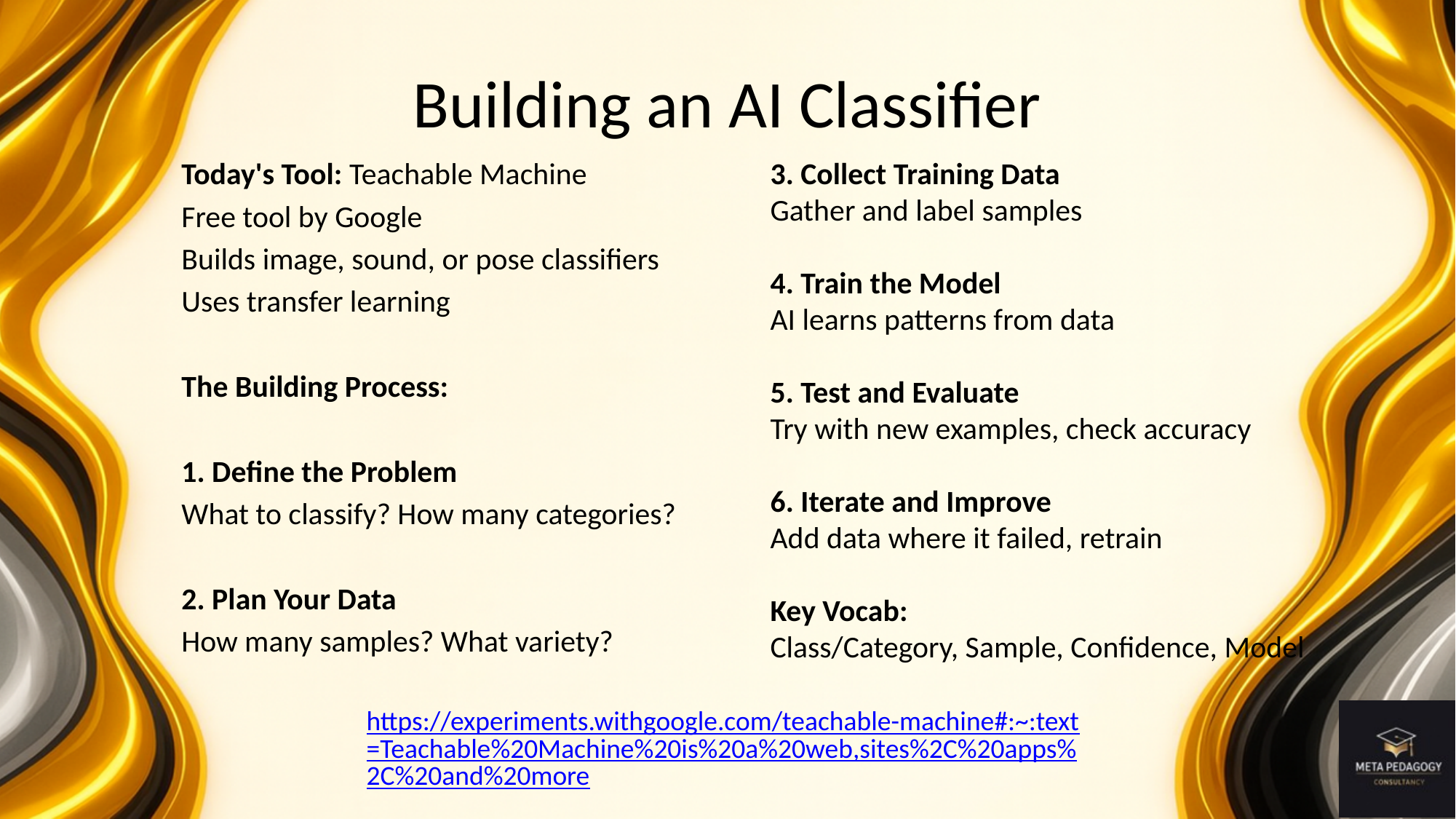

# Building an AI Classifier
Today's Tool: Teachable Machine
Free tool by Google
Builds image, sound, or pose classifiers
Uses transfer learning

The Building Process:

1. Define the Problem
What to classify? How many categories?

2. Plan Your Data
How many samples? What variety?
3. Collect Training Data
Gather and label samples

4. Train the Model
AI learns patterns from data

5. Test and Evaluate
Try with new examples, check accuracy

6. Iterate and Improve
Add data where it failed, retrain

Key Vocab:
Class/Category, Sample, Confidence, Model
https://experiments.withgoogle.com/teachable-machine#:~:text=Teachable%20Machine%20is%20a%20web,sites%2C%20apps%2C%20and%20more